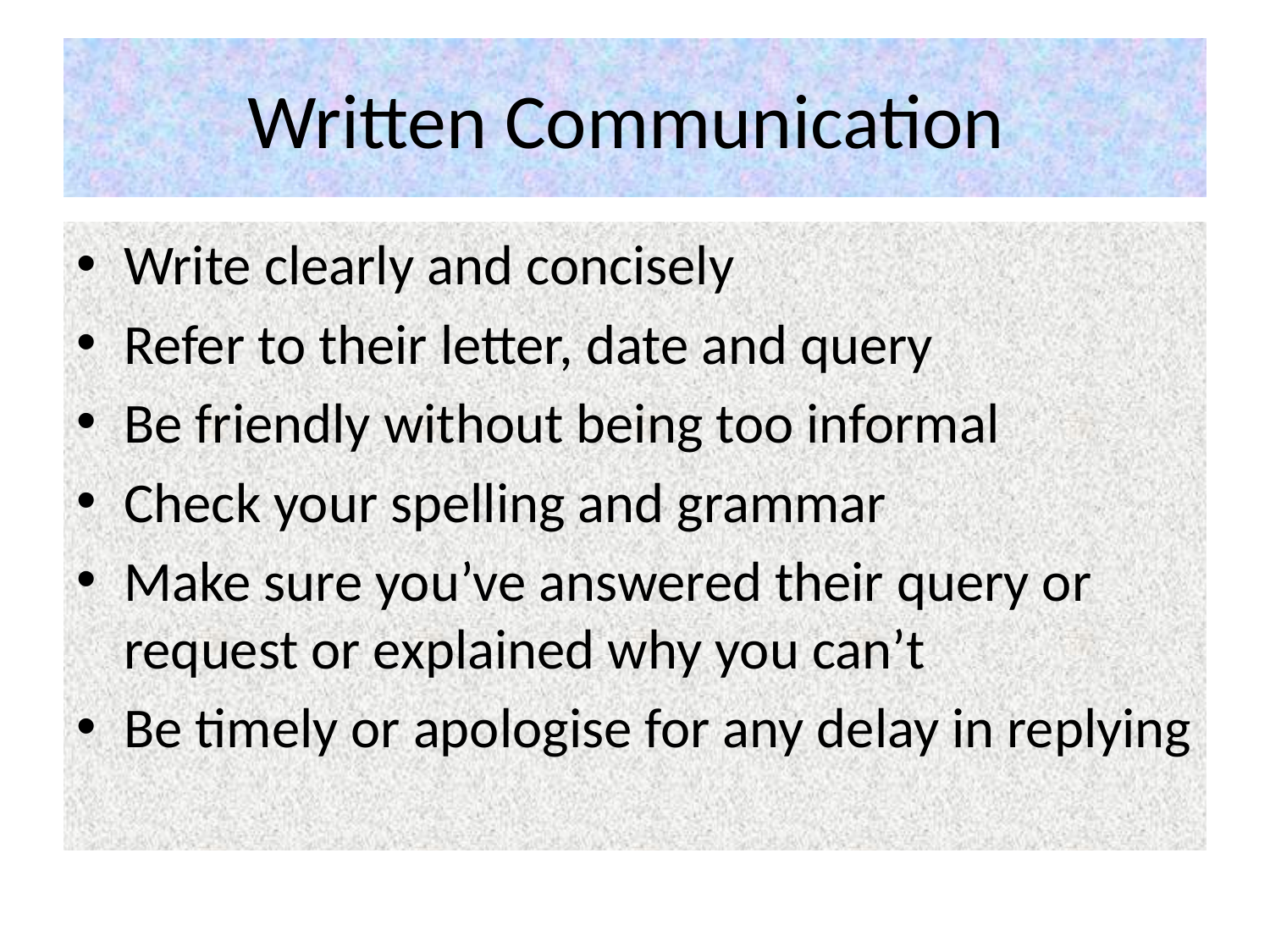

# Written Communication
Write clearly and concisely
Refer to their letter, date and query
Be friendly without being too informal
Check your spelling and grammar
Make sure you’ve answered their query or request or explained why you can’t
Be timely or apologise for any delay in replying